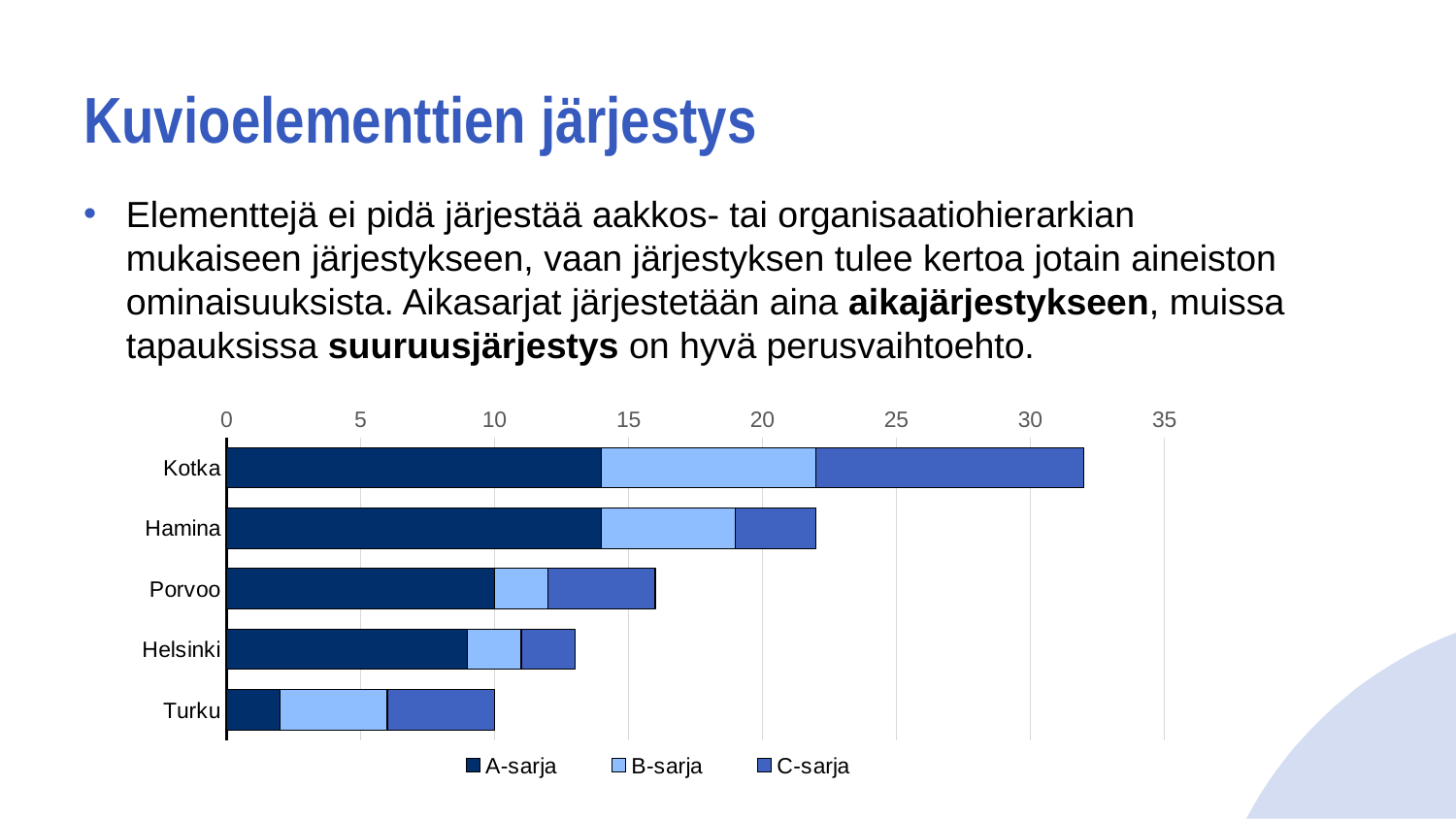

# Kuvioelementtien järjestys
Elementtejä ei pidä järjestää aakkos- tai organisaatiohierarkian mukaiseen järjestykseen, vaan järjestyksen tulee kertoa jotain aineiston ominaisuuksista. Aikasarjat järjestetään aina aikajärjestykseen, muissa tapauksissa suuruusjärjestys on hyvä perusvaihtoehto.

### Chart

| Category | A-sarja | B-sarja | C-sarja |
|---|---|---|---|
| Kotka | 14.0 | 8.0 | 10.0 |
| Hamina | 14.0 | 5.0 | 3.0 |
| Porvoo | 10.0 | 2.0 | 4.0 |
| Helsinki | 9.0 | 2.0 | 2.0 |
| Turku | 2.0 | 4.0 | 4.0 |